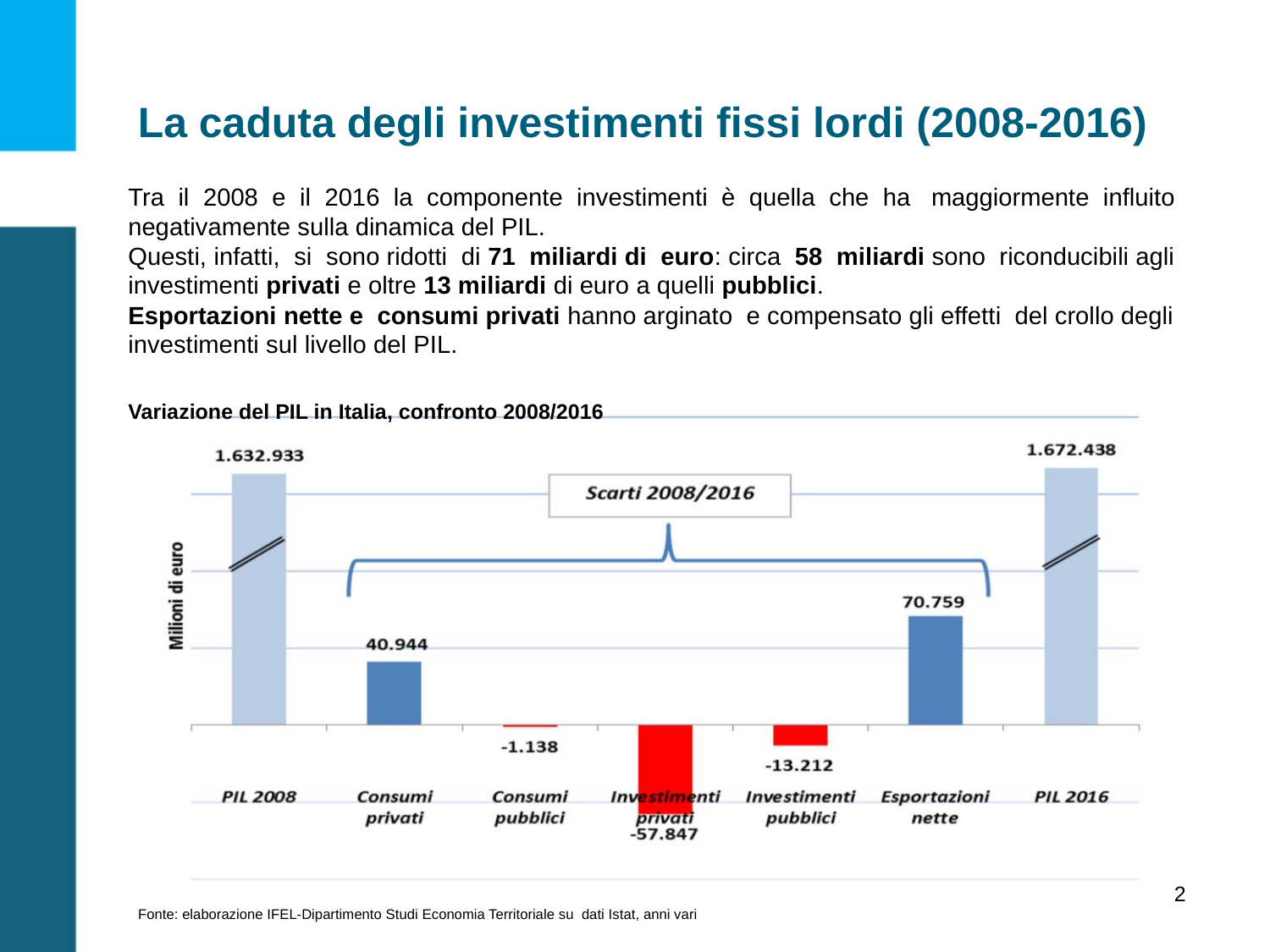

La caduta degli investimenti fissi lordi (2008-2016)
Tra  il  2008  e  il  2016  la  componente  investimenti  è  quella  che  ha   maggiormente  influito
negativamente sulla dinamica del PIL.
Questi, infatti,  si  sono ridotti  di 71  miliardi di  euro: circa  58  miliardi sono  riconducibili agli
investimenti privati e oltre 13 miliardi di euro a quelli pubblici.
Esportazioni nette e  consumi privati hanno arginato  e compensato gli effetti  del crollo degli
investimenti sul livello del PIL.
Variazione del PIL in Italia, confronto 2008/2016
2
Fonte: elaborazione IFEL-Dipartimento Studi Economia Territoriale su  dati Istat, anni vari